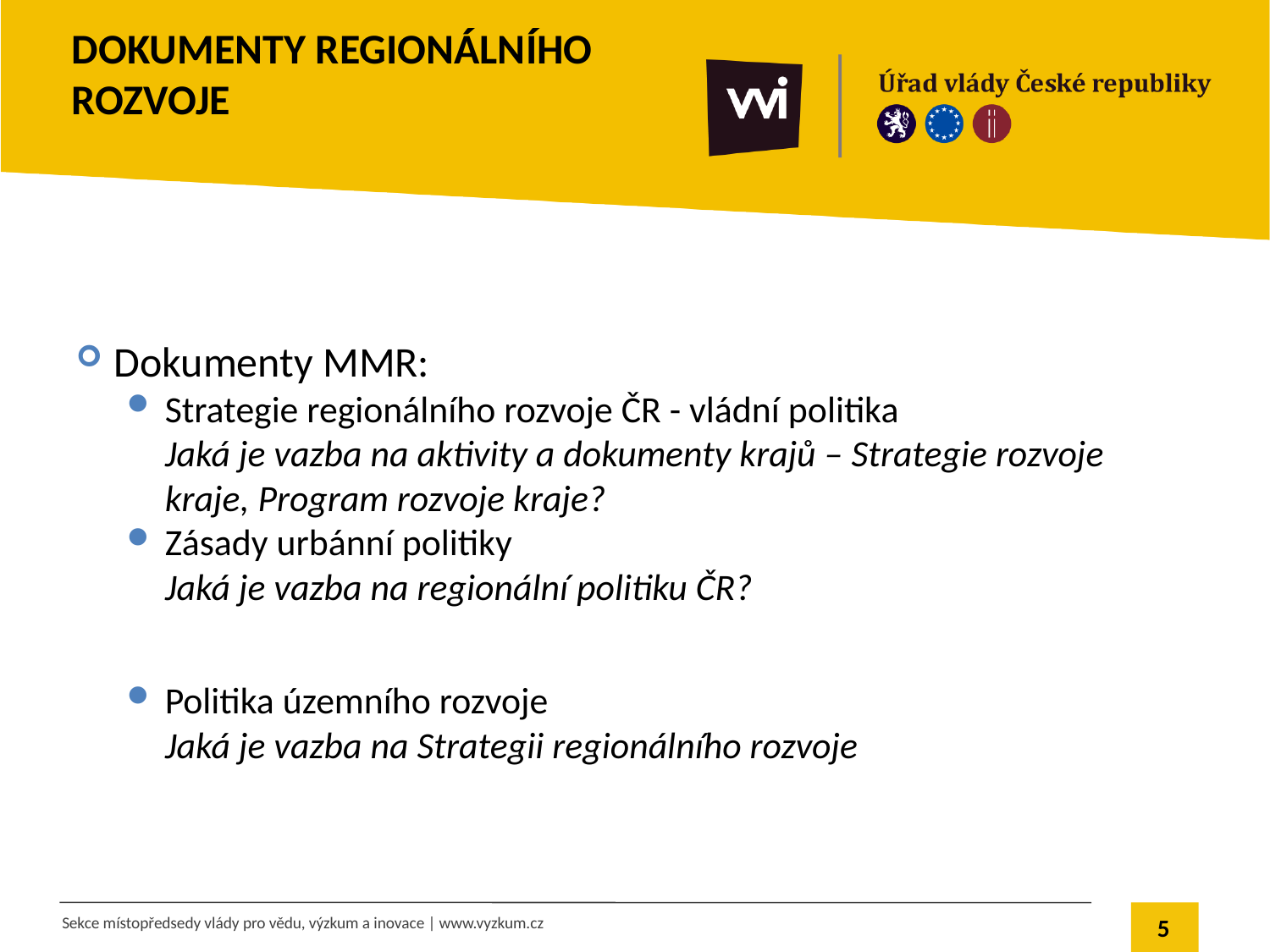

# Dokumenty regionálního rozvoje

Dokumenty MMR:
Strategie regionálního rozvoje ČR - vládní politika
	Jaká je vazba na aktivity a dokumenty krajů – Strategie rozvoje kraje, Program rozvoje kraje?
Zásady urbánní politiky
	Jaká je vazba na regionální politiku ČR?

Politika územního rozvoje
	Jaká je vazba na Strategii regionálního rozvoje

5